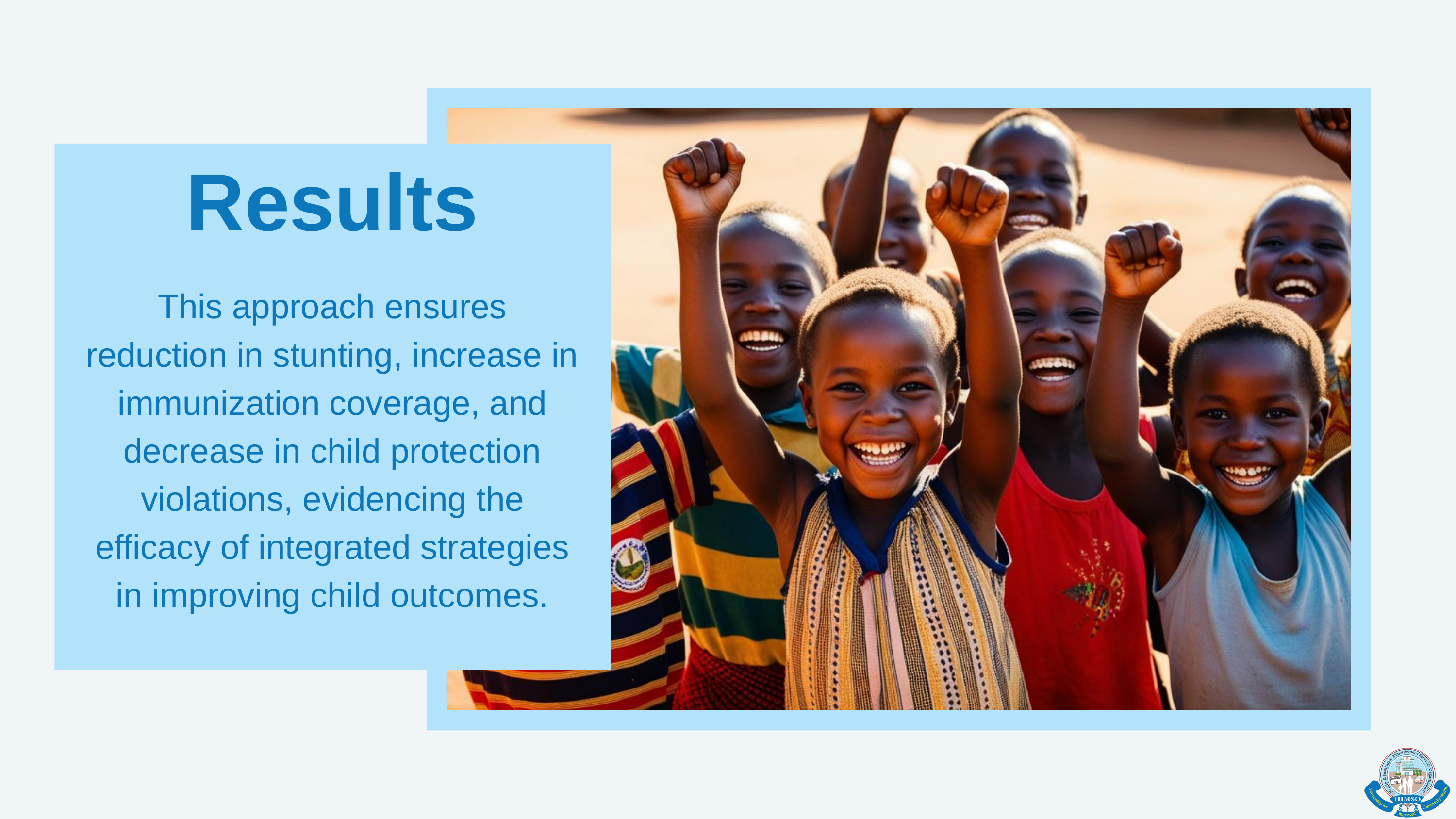

Results
This approach ensures reduction in stunting, increase in immunization coverage, and decrease in child protection violations, evidencing the efficacy of integrated strategies in improving child outcomes.